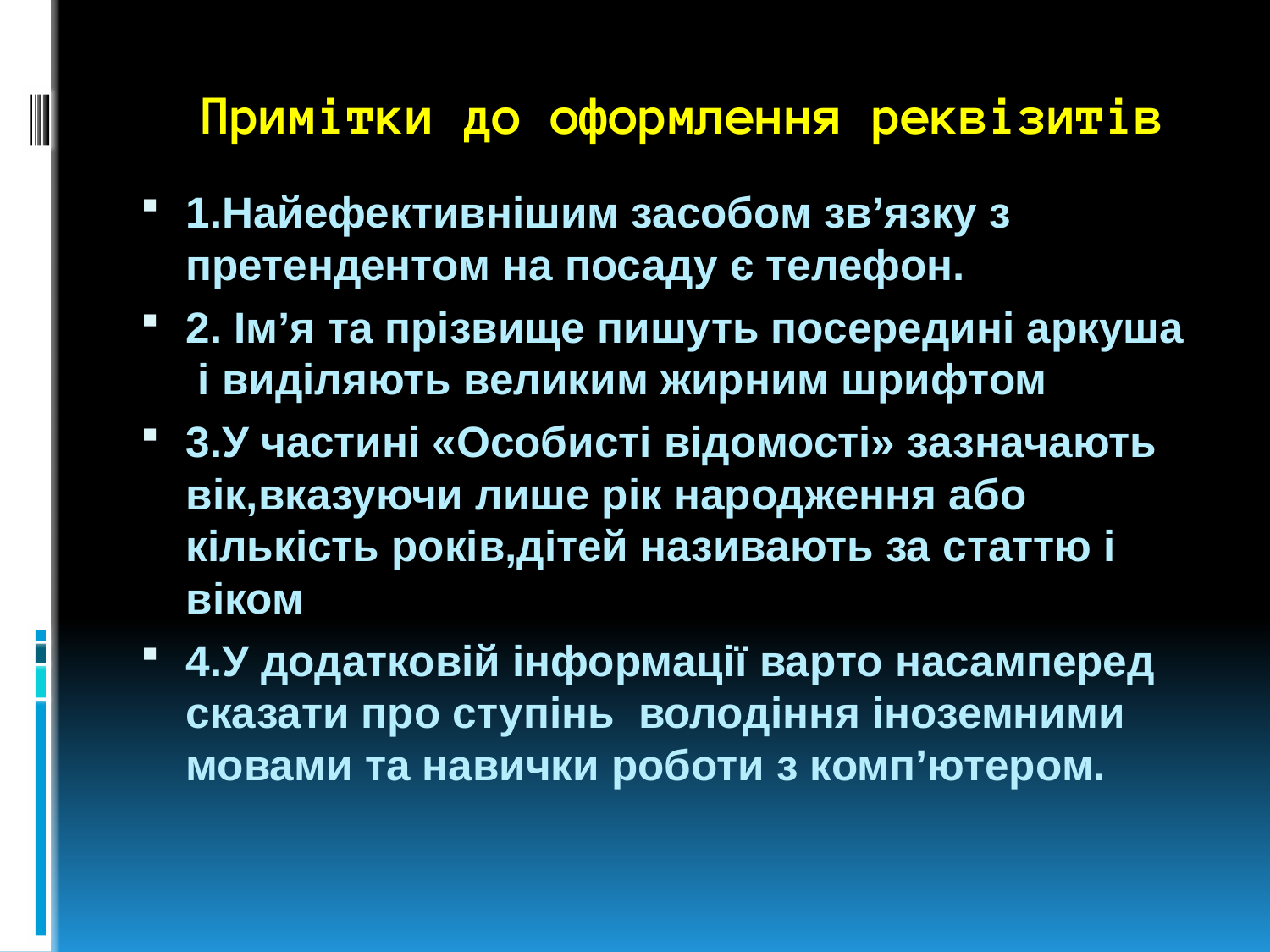

# Примітки до оформлення реквізитів
1.Найефективнішим засобом зв’язку з претендентом на посаду є телефон.
2. Ім’я та прізвище пишуть посередині аркуша  і виділяють великим жирним шрифтом
3.У частині «Особисті відомості» зазначають вік,вказуючи лише рік народження або кількість років,дітей називають за статтю і віком
4.У додатковій інформації варто насамперед сказати про ступінь  володіння іноземними мовами та навички роботи з комп’ютером.